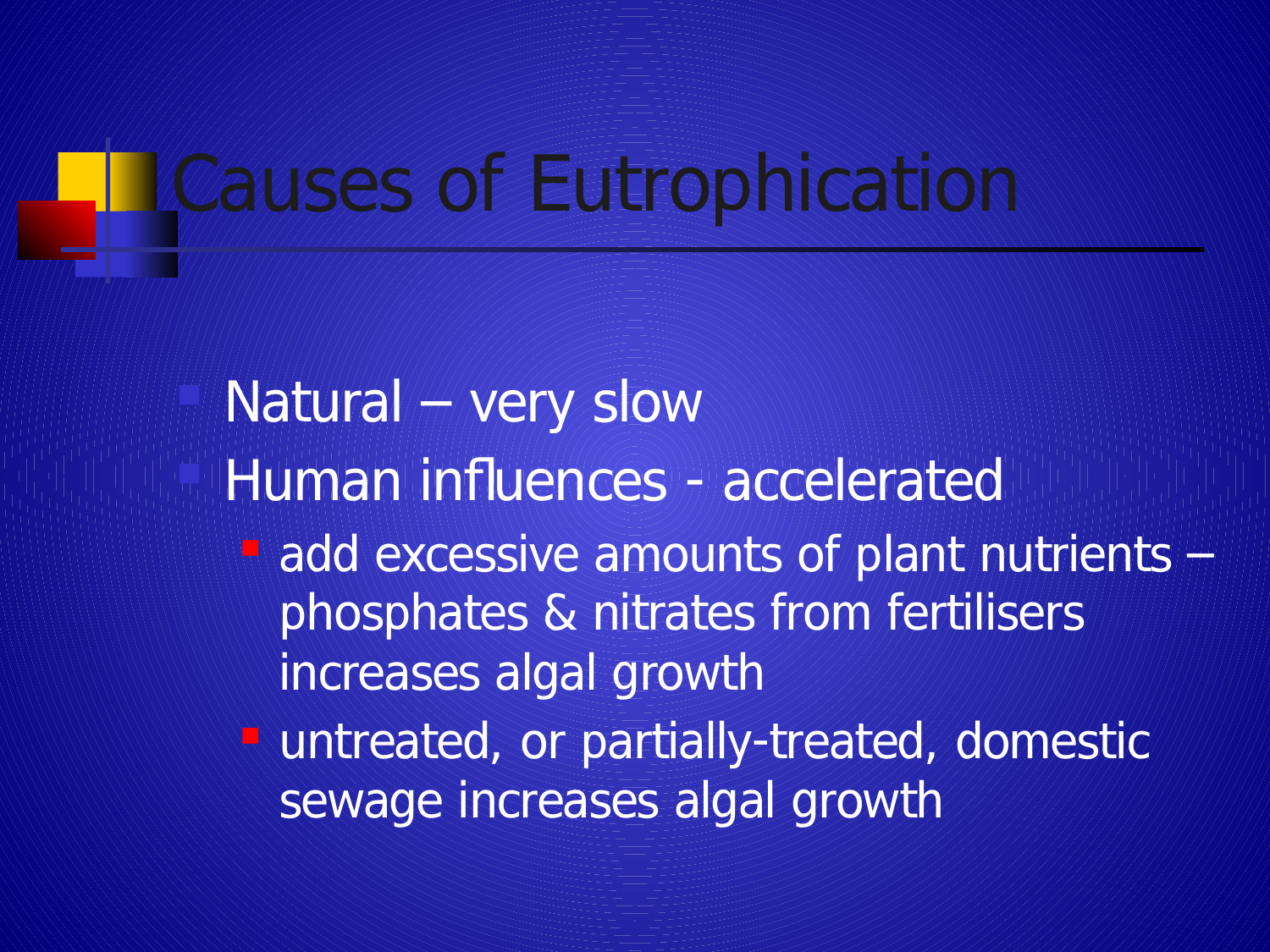

# Causes of Eutrophication

Natural – very slow
Human influences - accelerated
add excessive amounts of plant nutrients – phosphates & nitrates from fertilisers increases algal growth
untreated, or partially-treated, domestic sewage increases algal growth